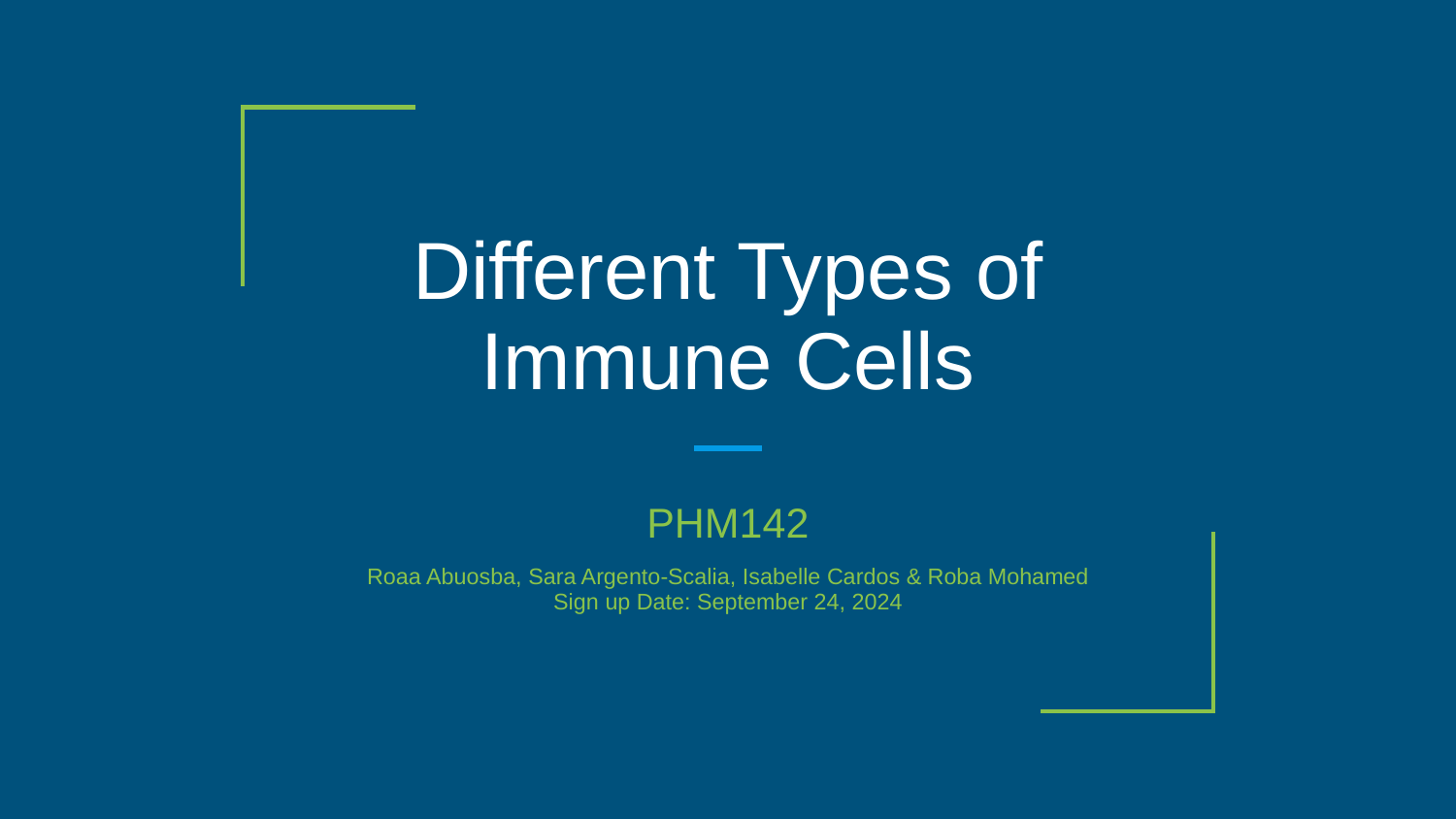

# Different Types of Immune Cells
PHM142
Roaa Abuosba, Sara Argento-Scalia, Isabelle Cardos & Roba Mohamed
Sign up Date: September 24, 2024